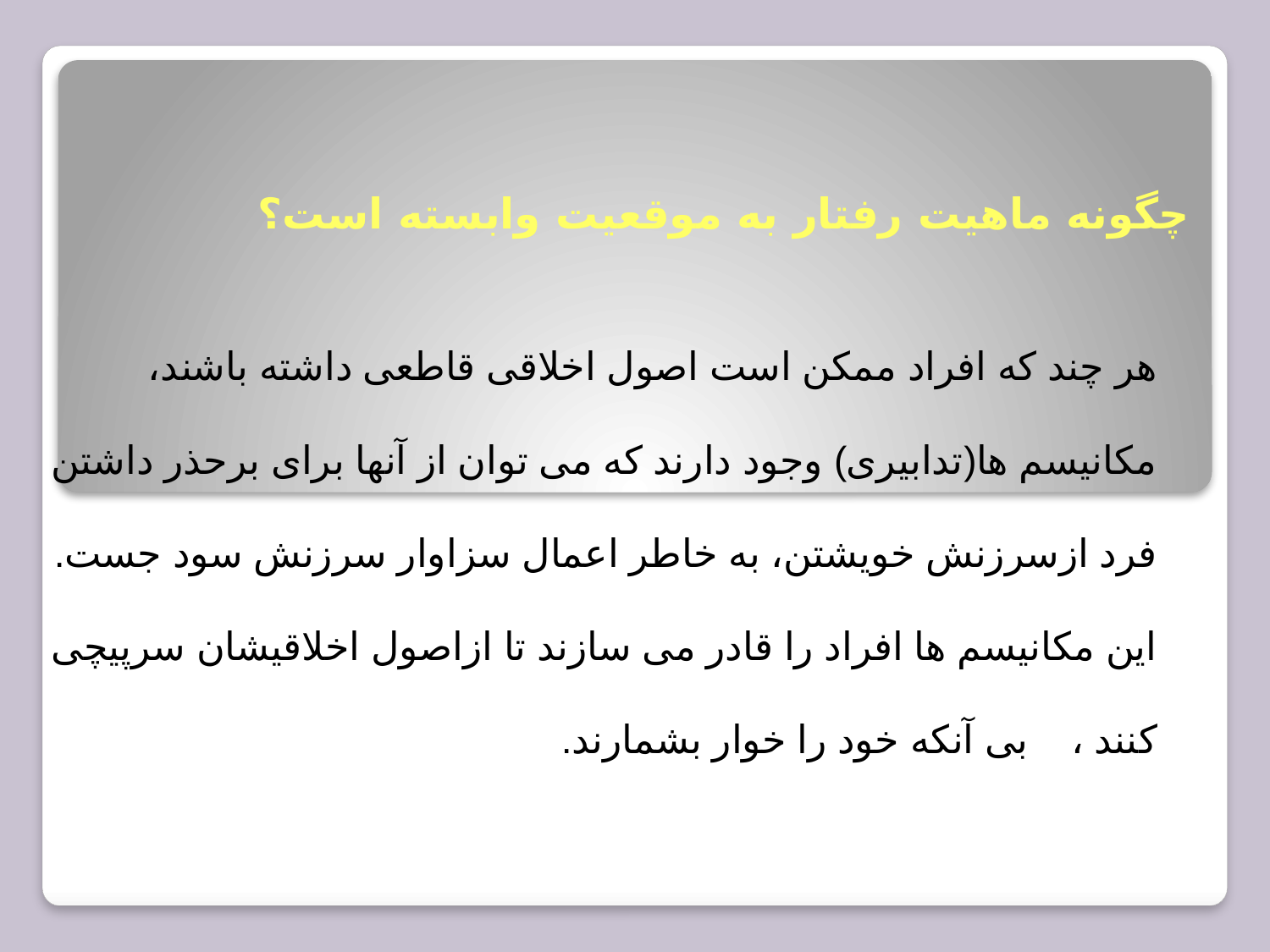

# چگونه ماهیت رفتار به موقعیت وابسته است؟
هر چند که افراد ممکن است اصول اخلاقی قاطعی داشته باشند،
مکانیسم ها(تدابیری) وجود دارند که می توان از آنها برای برحذر داشتن فرد ازسرزنش خویشتن، به خاطر اعمال سزاوار سرزنش سود جست.
این مکانیسم ها افراد را قادر می سازند تا ازاصول اخلاقیشان سرپیچی کنند ،    بی آنکه خود را خوار بشمارند.